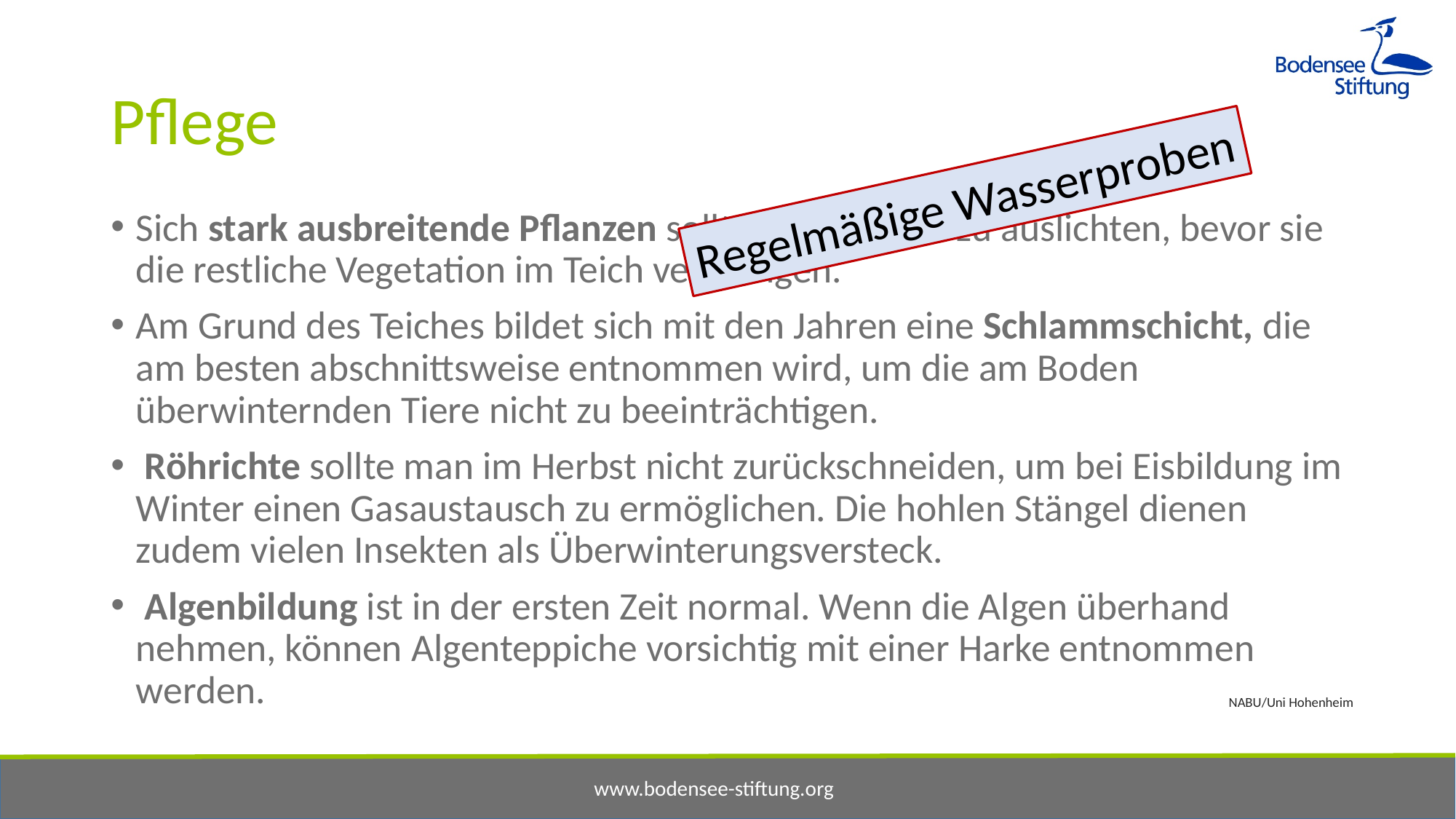

# Pflege
Regelmäßige Wasserproben
Sich stark ausbreitende Pflanzen sollte man ab und zu auslichten, bevor sie die restliche Vegetation im Teich verdrängen.
Am Grund des Teiches bildet sich mit den Jahren eine Schlammschicht, die am besten abschnittsweise entnommen wird, um die am Boden überwinternden Tiere nicht zu beeinträchtigen.
 Röhrichte sollte man im Herbst nicht zurückschneiden, um bei Eisbildung im Winter einen Gasaustausch zu ermöglichen. Die hohlen Stängel dienen zudem vielen Insekten als Überwinterungsversteck.
 Algenbildung ist in der ersten Zeit normal. Wenn die Algen überhand nehmen, können Algenteppiche vorsichtig mit einer Harke entnommen werden.
NABU/Uni Hohenheim